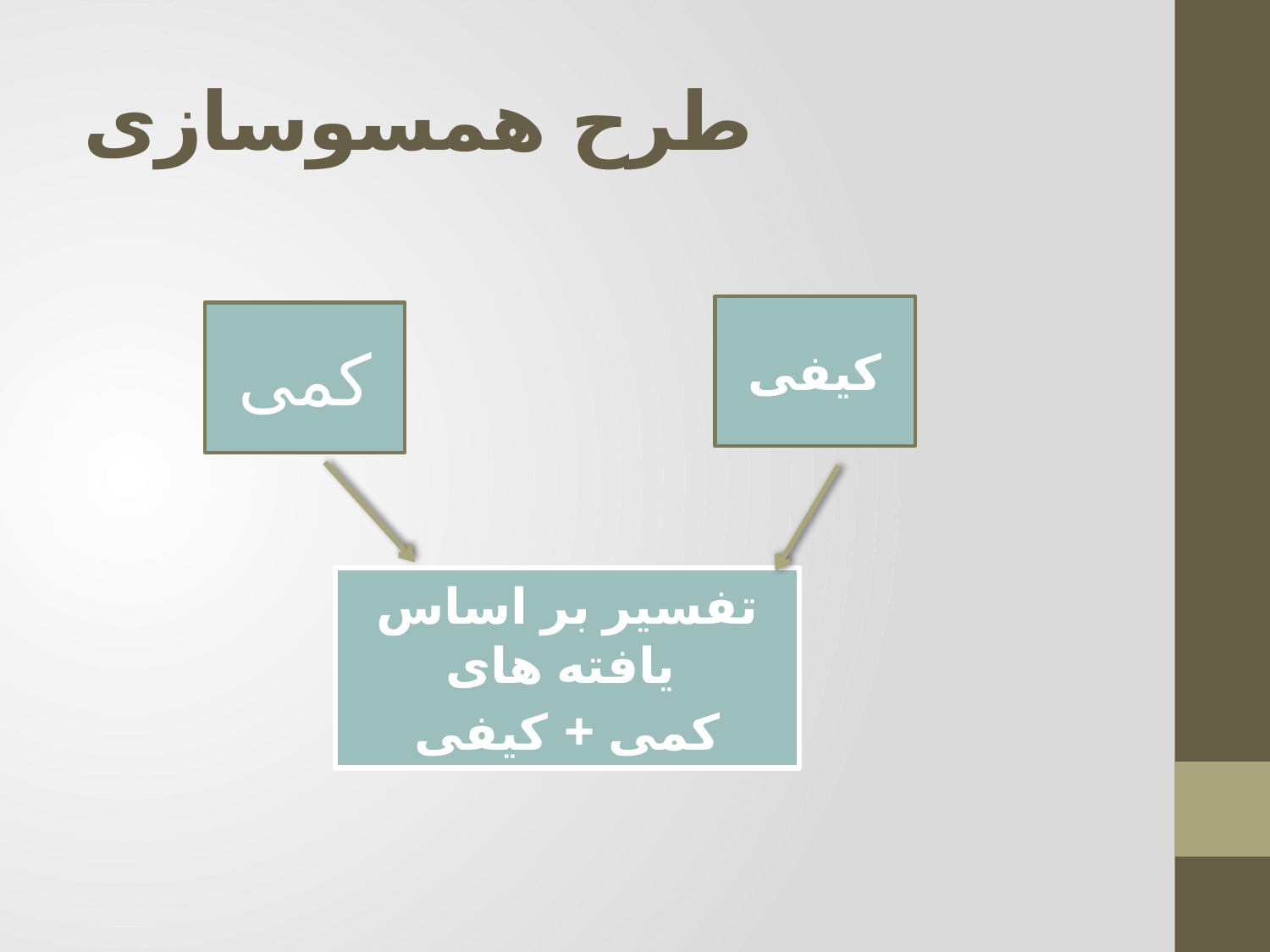

# طرح همسوسازی
کیفی
کمی
تفسیر بر اساس یافته های
کمی + کیفی